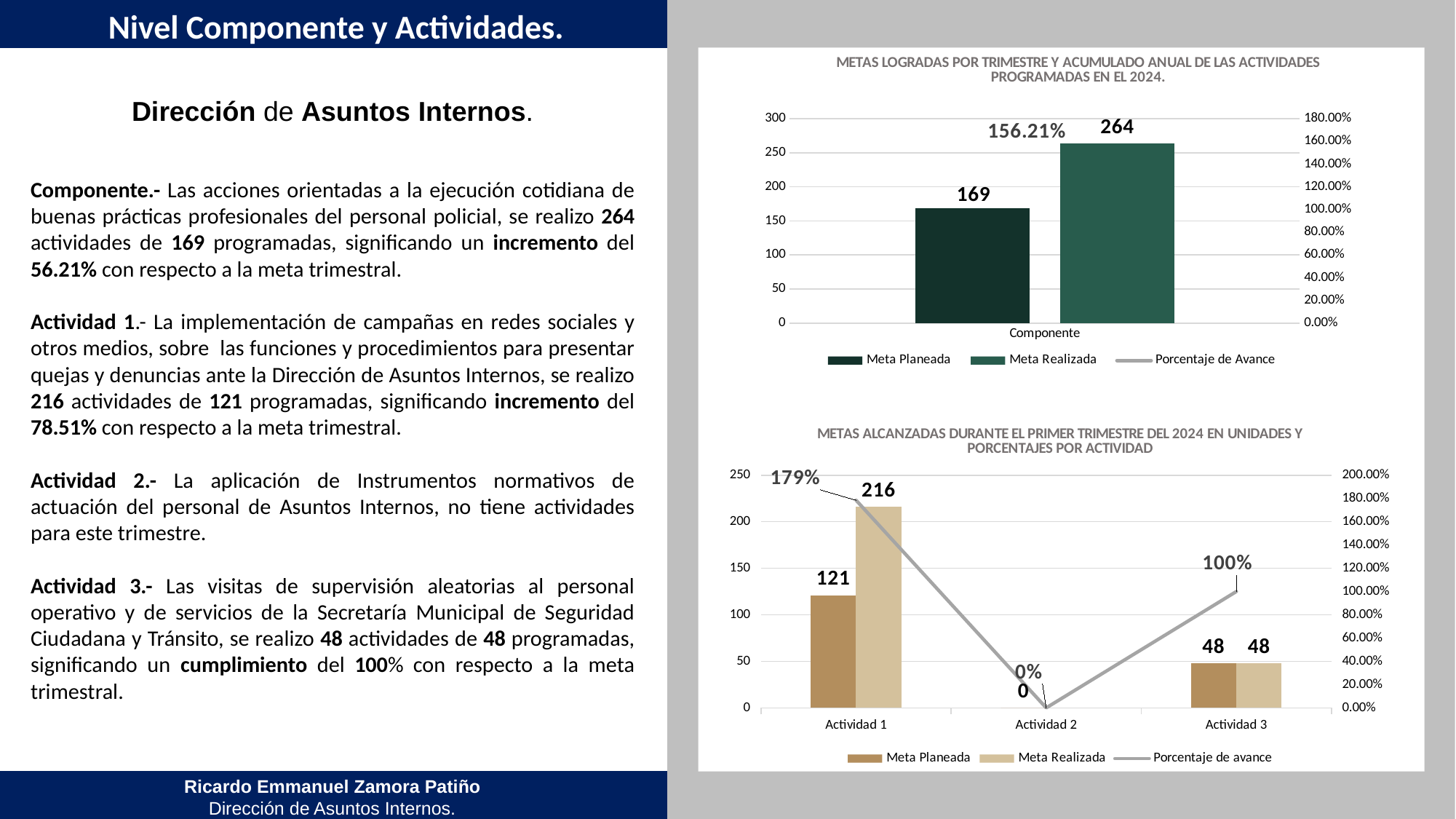

Nivel Componente y Actividades.

### Chart: METAS LOGRADAS POR TRIMESTRE Y ACUMULADO ANUAL DE LAS ACTIVIDADES PROGRAMADAS EN EL 2024.

| Category | Meta Planeada | Meta Realizada |  |
|---|---|---|---|
| Componente | 169.0 | 264.0 | 1.5621301775147929 |
Dirección de Asuntos Internos.
Componente.- Las acciones orientadas a la ejecución cotidiana de buenas prácticas profesionales del personal policial, se realizo 264 actividades de 169 programadas, significando un incremento del 56.21% con respecto a la meta trimestral.

Actividad 1.- La implementación de campañas en redes sociales y otros medios, sobre  las funciones y procedimientos para presentar quejas y denuncias ante la Dirección de Asuntos Internos, se realizo 216 actividades de 121 programadas, significando incremento del 78.51% con respecto a la meta trimestral.

Actividad 2.- La aplicación de Instrumentos normativos de actuación del personal de Asuntos Internos, no tiene actividades para este trimestre.

Actividad 3.- Las visitas de supervisión aleatorias al personal operativo y de servicios de la Secretaría Municipal de Seguridad Ciudadana y Tránsito, se realizo 48 actividades de 48 programadas, significando un cumplimiento del 100% con respecto a la meta trimestral.

### Chart: METAS ALCANZADAS DURANTE EL PRIMER TRIMESTRE DEL 2024 EN UNIDADES Y PORCENTAJES POR ACTIVIDAD

| Category | Meta Planeada | Meta Realizada |  |
|---|---|---|---|
| Actividad 1 | 121.0 | 216.0 | 1.7851239669421488 |
| Actividad 2 | 0.0 | None | 0.0 |
| Actividad 3 | 48.0 | 48.0 | 1.0 |
Ricardo Emmanuel Zamora Patiño
Dirección de Asuntos Internos.